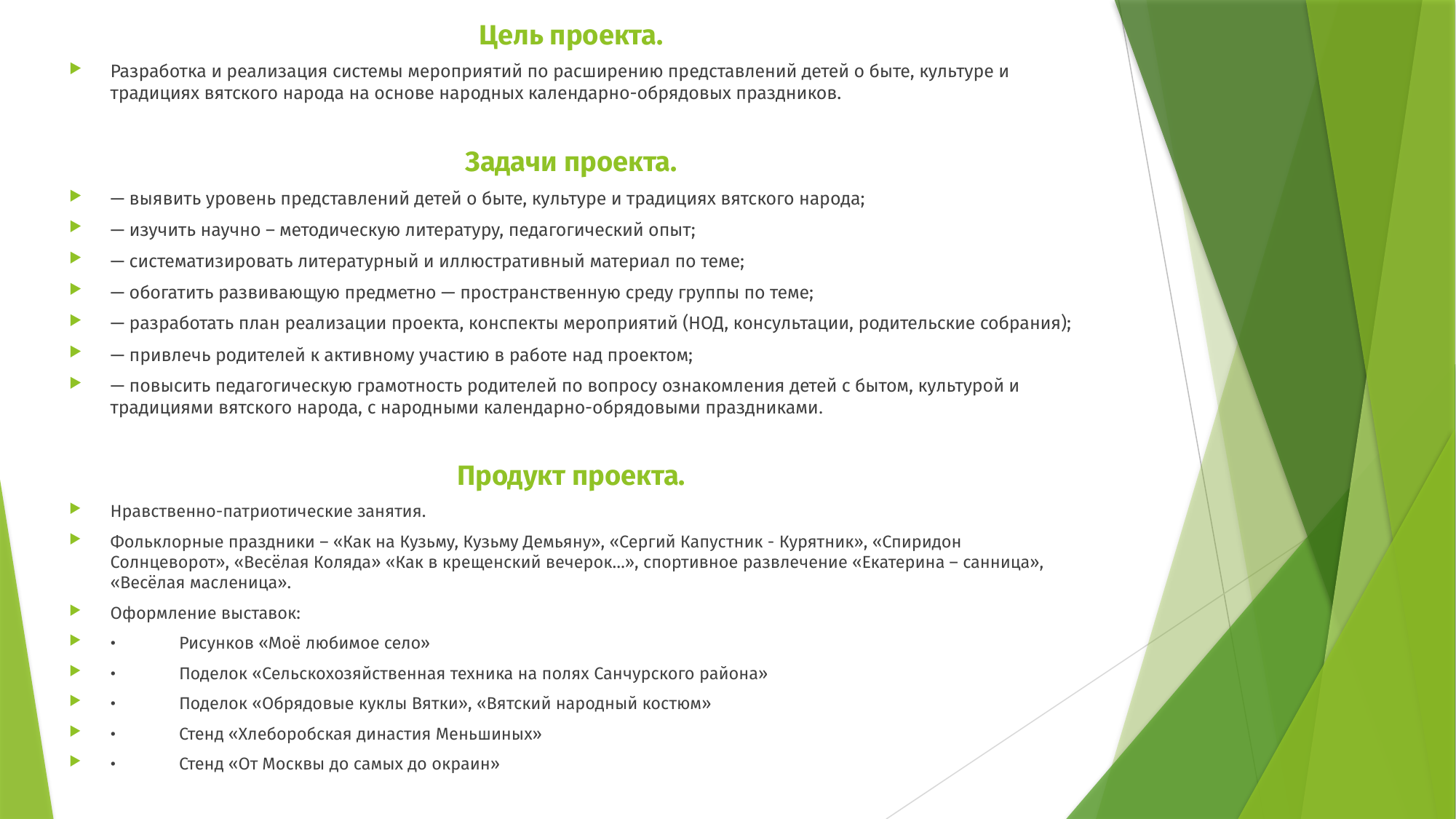

Цель проекта.
Разработка и реализация системы мероприятий по расширению представлений детей о быте, культуре и традициях вятского народа на основе народных календарно-обрядовых праздников.

Задачи проекта.
— выявить уровень представлений детей о быте, культуре и традициях вятского народа;
— изучить научно – методическую литературу, педагогический опыт;
— систематизировать литературный и иллюстративный материал по теме;
— обогатить развивающую предметно — пространственную среду группы по теме;
— разработать план реализации проекта, конспекты мероприятий (НОД, консультации, родительские собрания);
— привлечь родителей к активному участию в работе над проектом;
— повысить педагогическую грамотность родителей по вопросу ознакомления детей с бытом, культурой и традициями вятского народа, с народными календарно-обрядовыми праздниками.

Продукт проекта.
Нравственно-патриотические занятия.
Фольклорные праздники – «Как на Кузьму, Кузьму Демьяну», «Сергий Капустник - Курятник», «Спиридон Солнцеворот», «Весёлая Коляда» «Как в крещенский вечерок…», спортивное развлечение «Екатерина – санница»,  «Весёлая масленица».
Оформление выставок:
•	Рисунков «Моё любимое село»
•	Поделок «Сельскохозяйственная техника на полях Санчурского района»
•	Поделок «Обрядовые куклы Вятки», «Вятский народный костюм»
•	Стенд «Хлеборобская династия Меньшиных»
•	Стенд «От Москвы до самых до окраин»